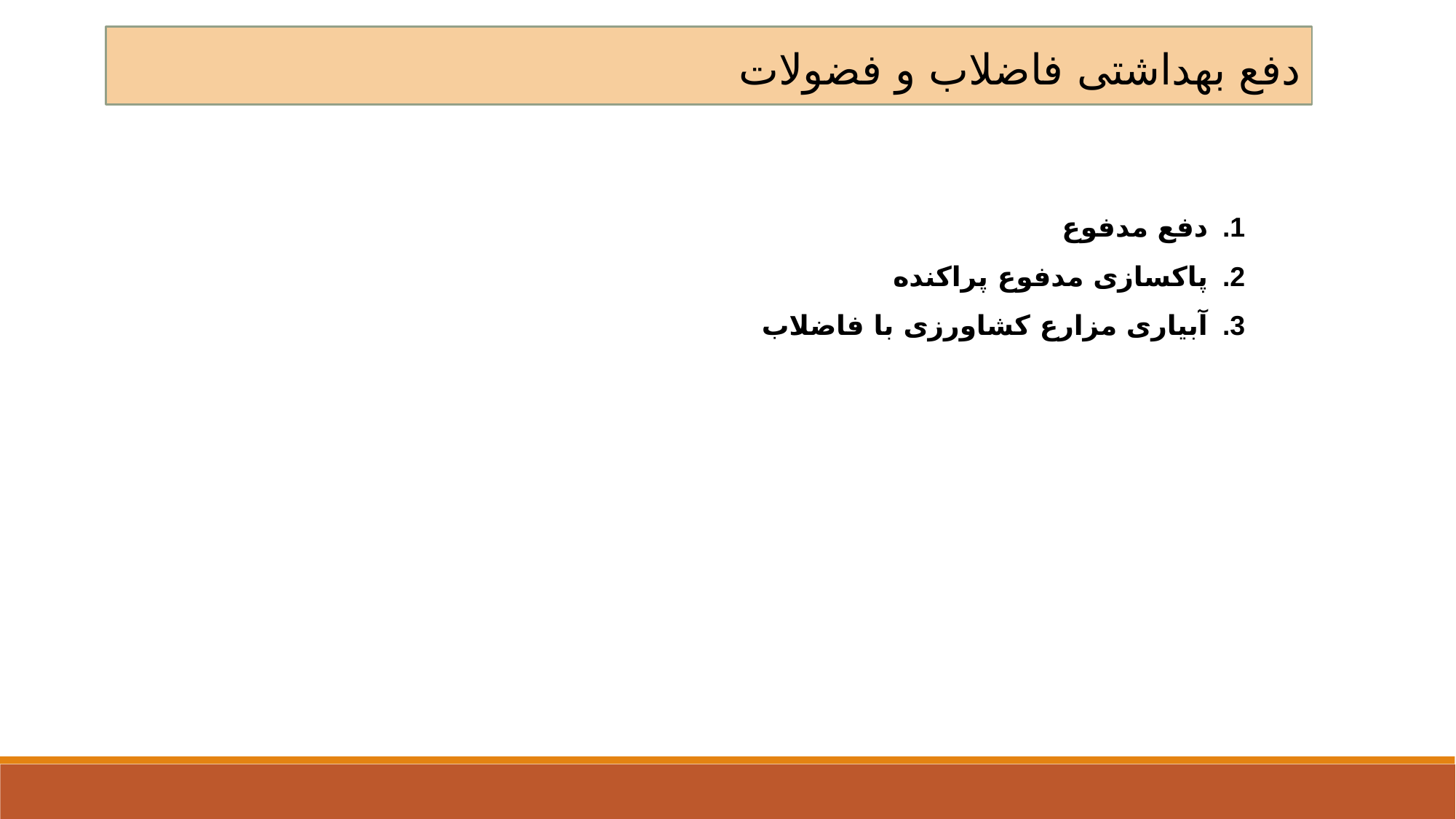

دفع بهداشتی فاضلاب و فضولات
دفع مدفوع
پاکسازی مدفوع پراکنده
آبیاری مزارع کشاورزی با فاضلاب